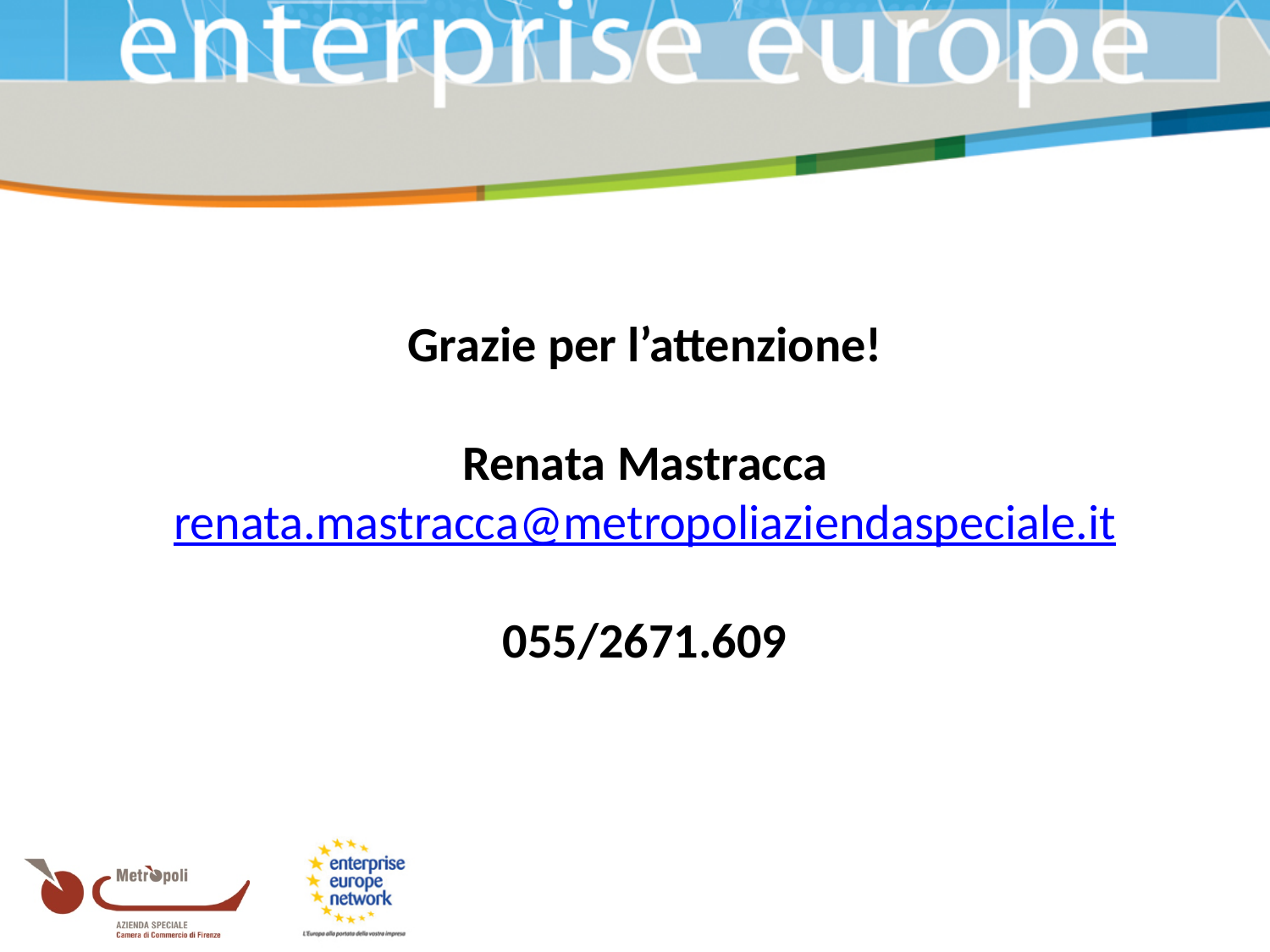

Grazie per l’attenzione!

Renata Mastracca
renata.mastracca@metropoliaziendaspeciale.it

055/2671.609